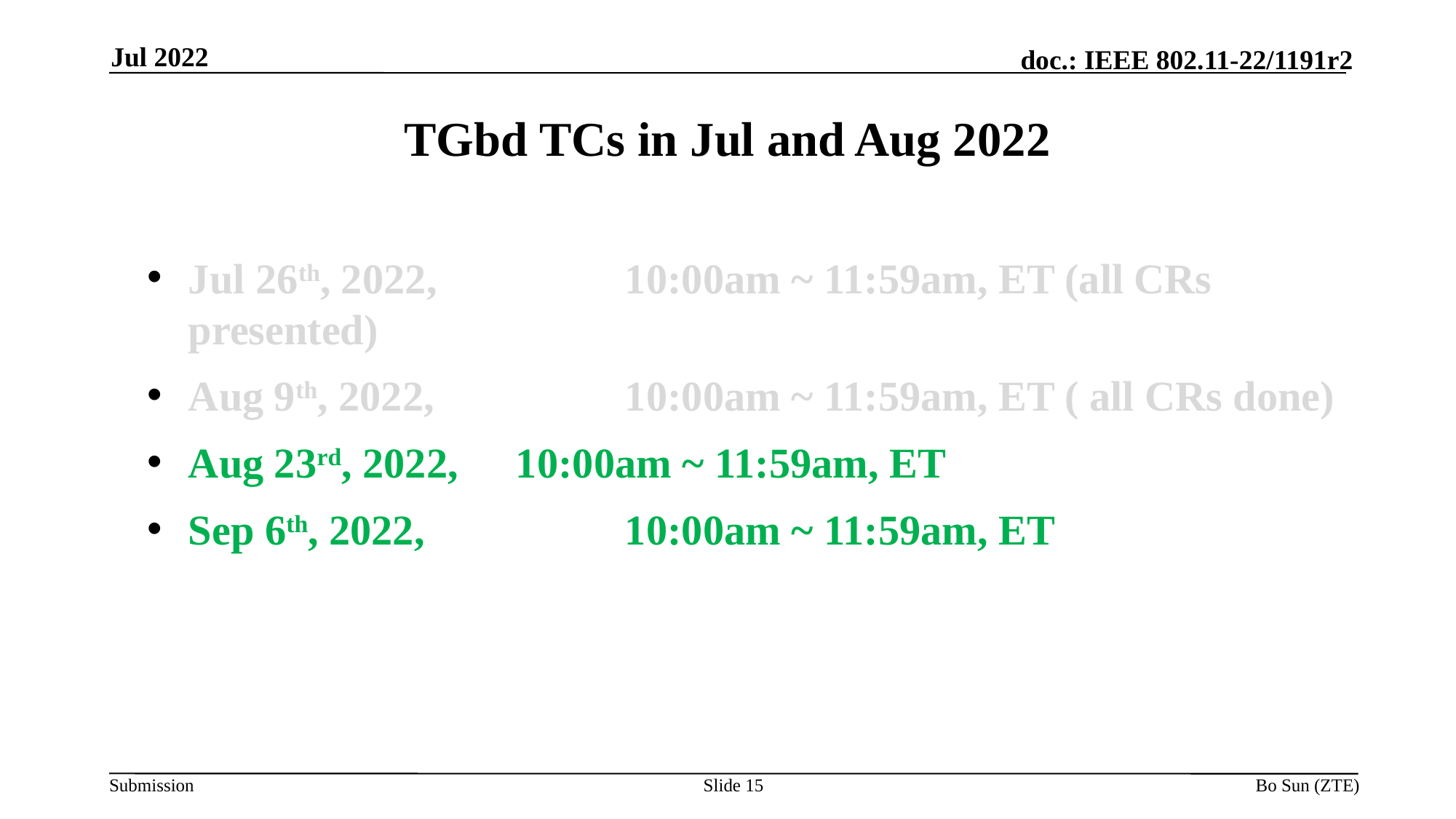

Jul 2022
# TGbd TCs in Jul and Aug 2022
Jul 26th, 2022, 		10:00am ~ 11:59am, ET (all CRs presented)
Aug 9th, 2022, 		10:00am ~ 11:59am, ET ( all CRs done)
Aug 23rd, 2022, 	10:00am ~ 11:59am, ET
Sep 6th, 2022, 		10:00am ~ 11:59am, ET

Slide 15
Bo Sun (ZTE)